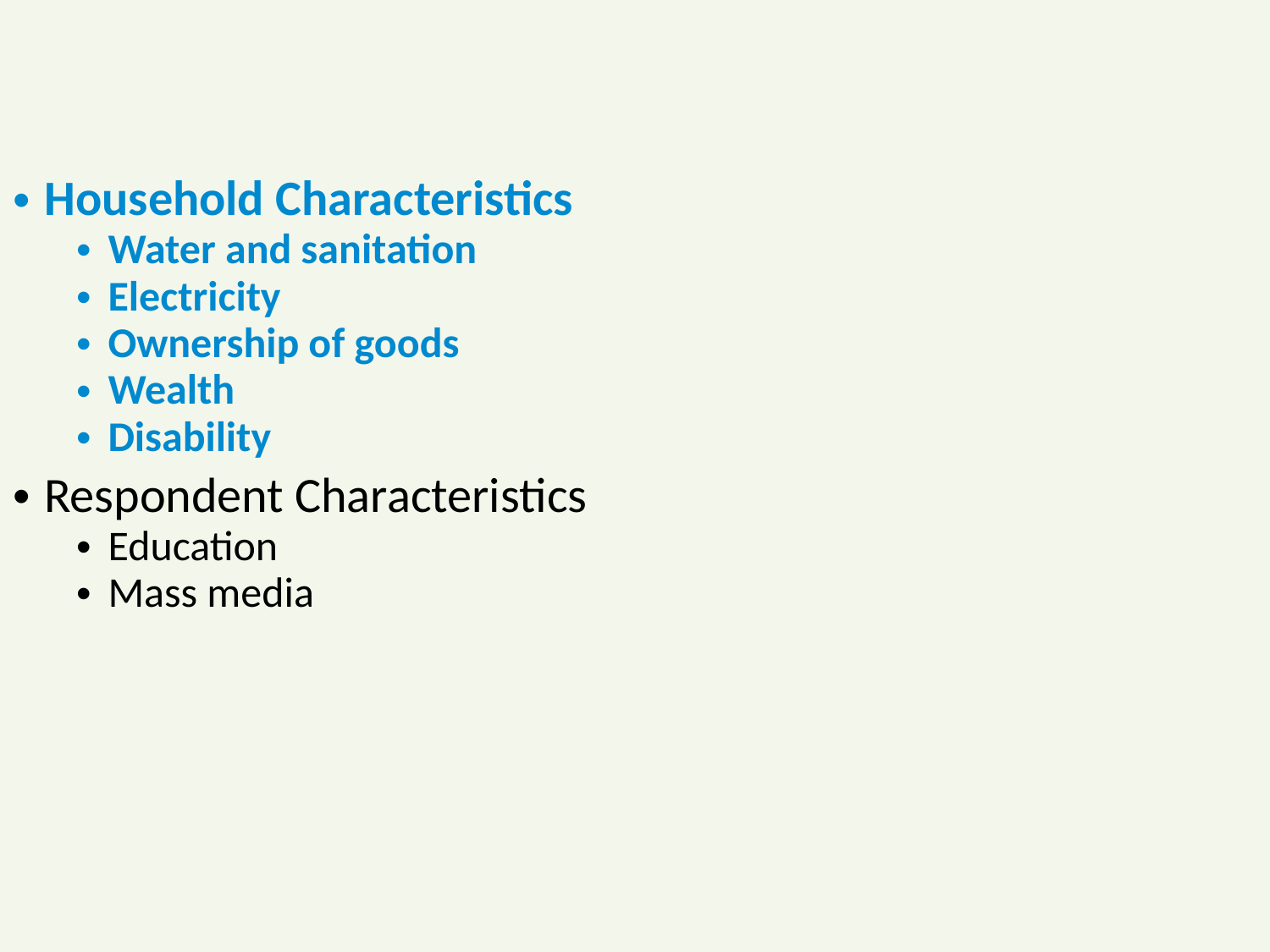

Household Characteristics
Water and sanitation
Electricity
Ownership of goods
Wealth
Disability
Respondent Characteristics
Education
Mass media